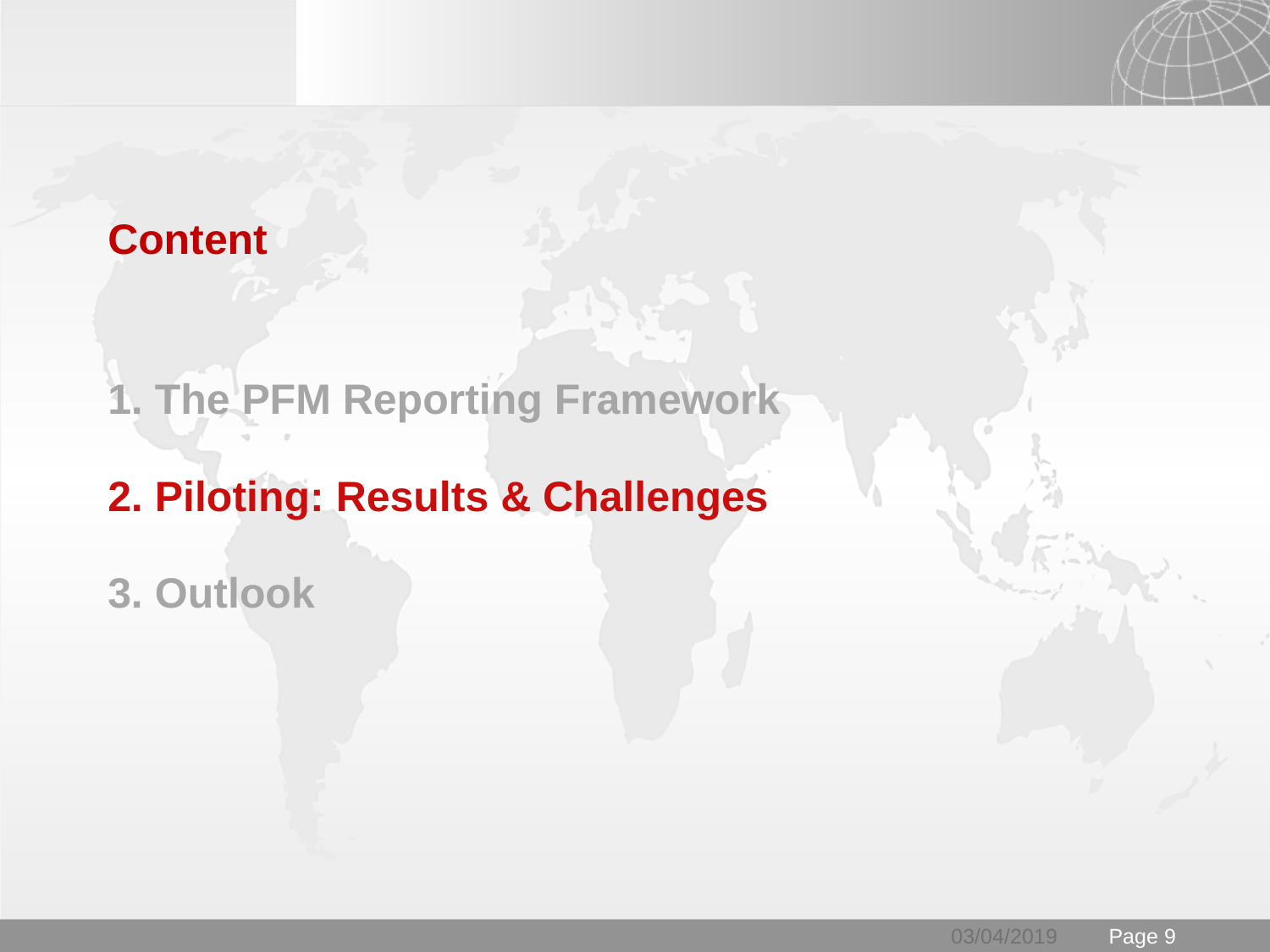

# Content
1. The PFM Reporting Framework
2. Piloting: Results & Challenges
3. Outlook
03/04/2019